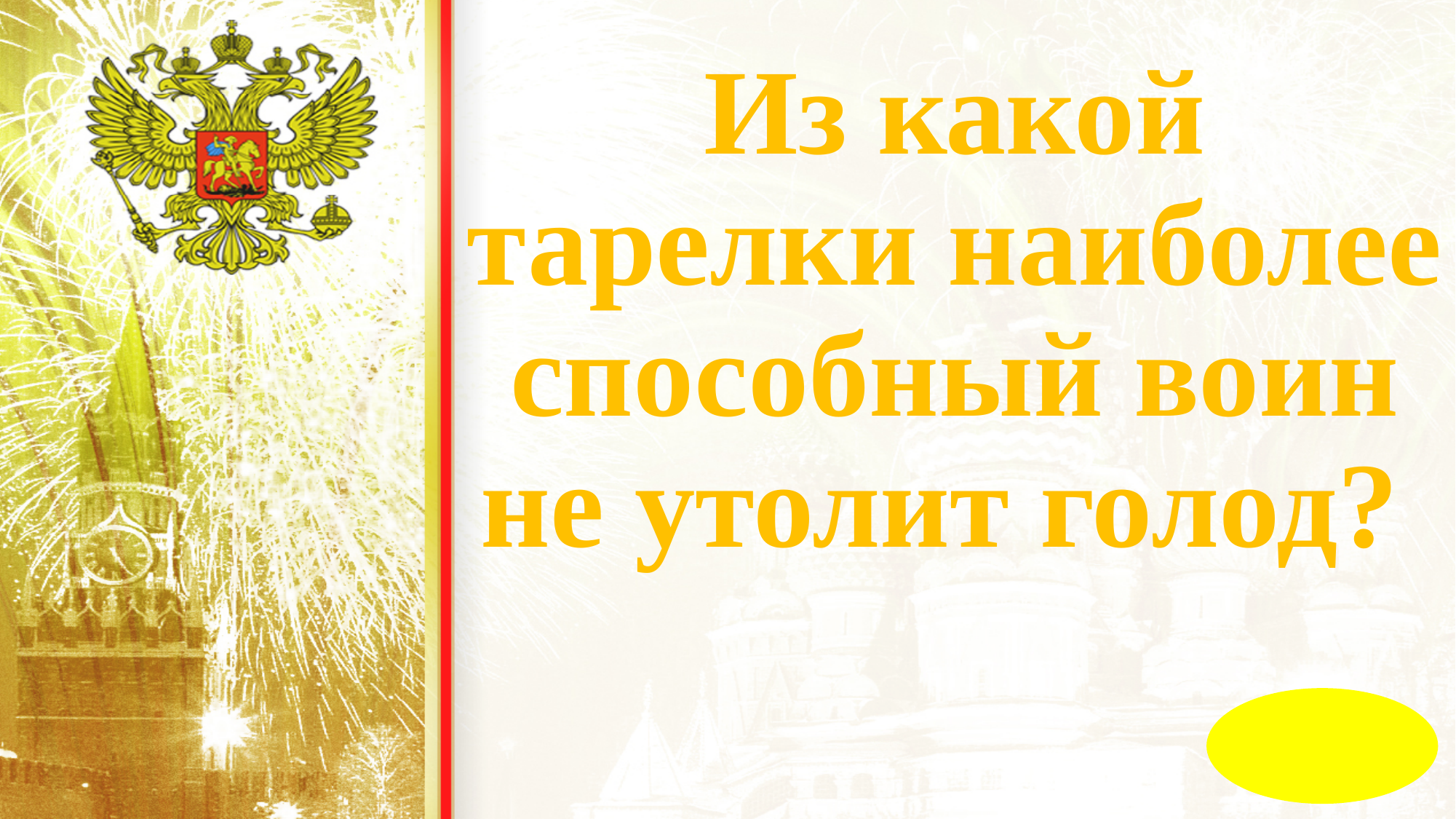

#
Из какой тарелки наиболее способный воин не утолит голод?